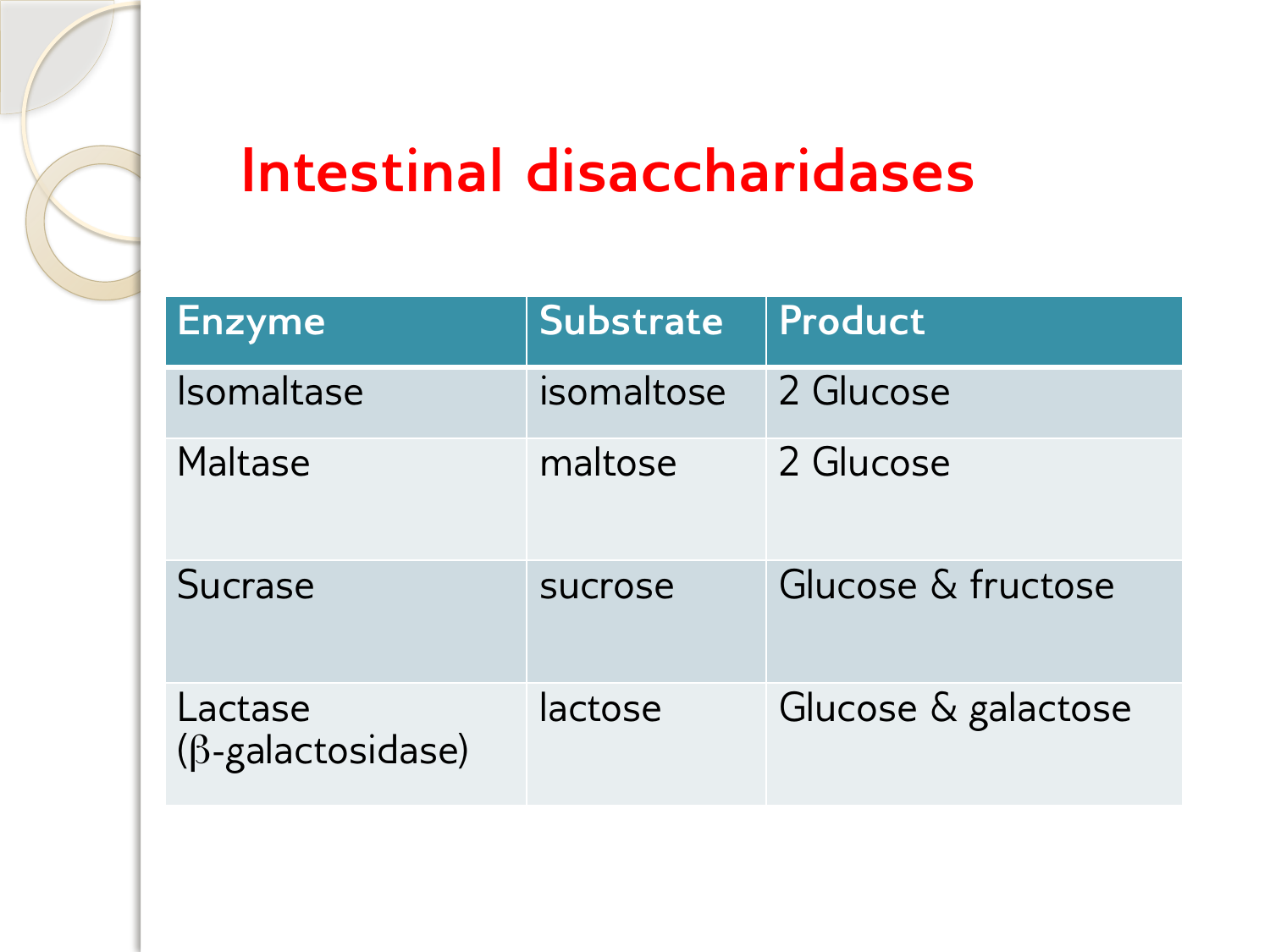

# Intestinal disaccharidases
| Enzyme | Substrate | Product |
| --- | --- | --- |
| Isomaltase | isomaltose | 2 Glucose |
| Maltase | maltose | 2 Glucose |
| Sucrase | sucrose | Glucose & fructose |
| Lactase (β-galactosidase) | lactose | Glucose & galactose |